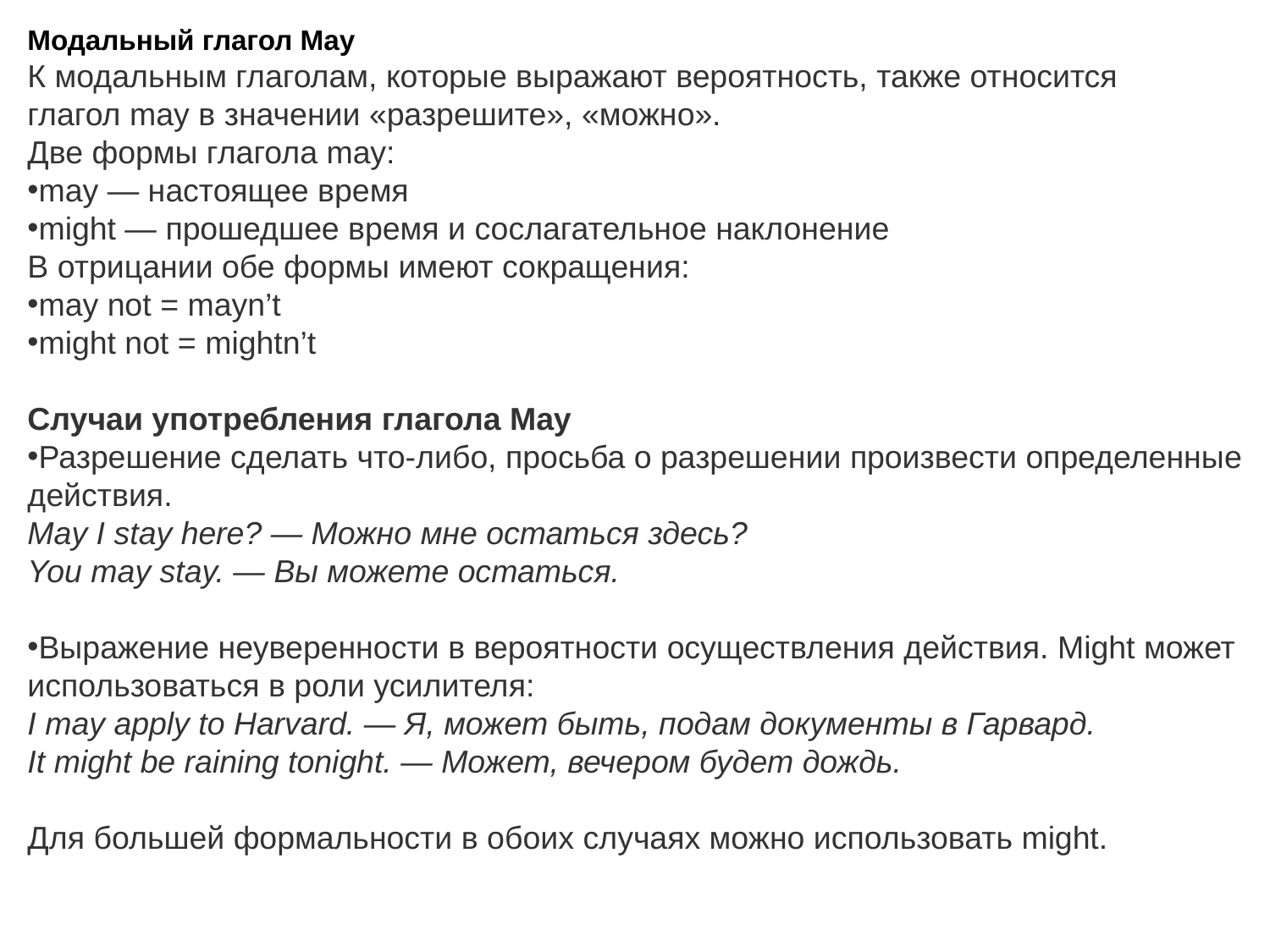

Модальный глагол May
К модальным глаголам, которые выражают вероятность, также относится глагол may в значении «разрешите», «можно».
Две формы глагола may:
may — настоящее время
might — прошедшее время и сослагательное наклонение
В отрицании обе формы имеют сокращения:
may not = mayn’t
might not = mightn’t

Случаи употребления глагола May
Разрешение сделать что-либо, просьба о разрешении произвести определенные действия.
May I stay here? — Можно мне остаться здесь?
You may stay. — Вы можете остаться.

Выражение неуверенности в вероятности осуществления действия. Might может использоваться в роли усилителя:
I may apply to Harvard. — Я, может быть, подам документы в Гарвард.
It might be raining tonight. — Может, вечером будет дождь.

Для большей формальности в обоих случаях можно использовать might.